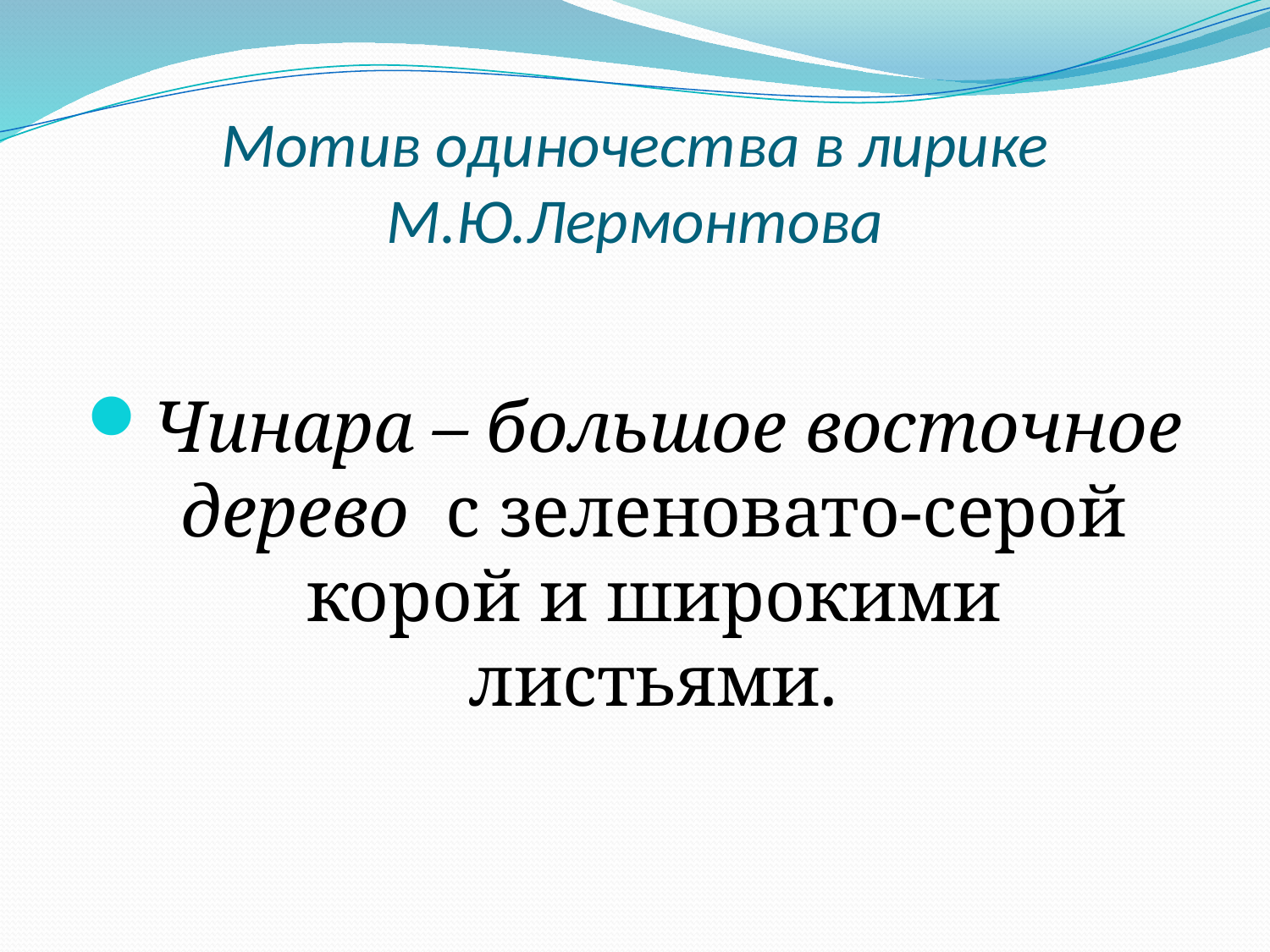

# Мотив одиночества в лирике М.Ю.Лермонтова

Чинара – большое восточное дерево  с зеленовато-серой корой и широкими листьями.